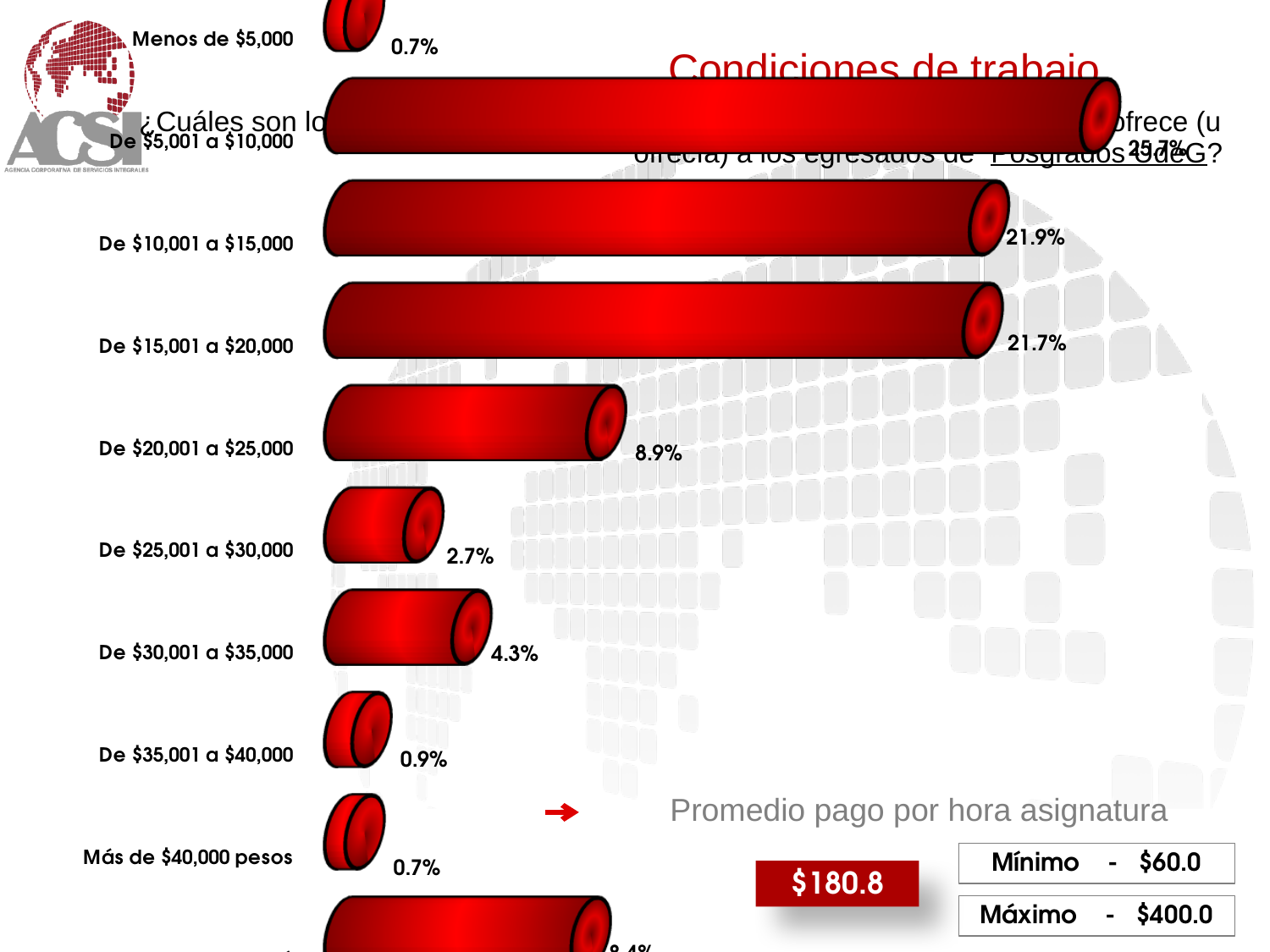

[unsupported chart]

Condiciones de trabajo
¿Cuáles son los sueldos aproximados mensuales que su empresa/institución ofrece (u ofrecía) a los egresados de  Posgrados UdeG?
Promedio pago por hora asignatura

Mínimo    -   $60.0
$180.8
Máximo    -   $400.0